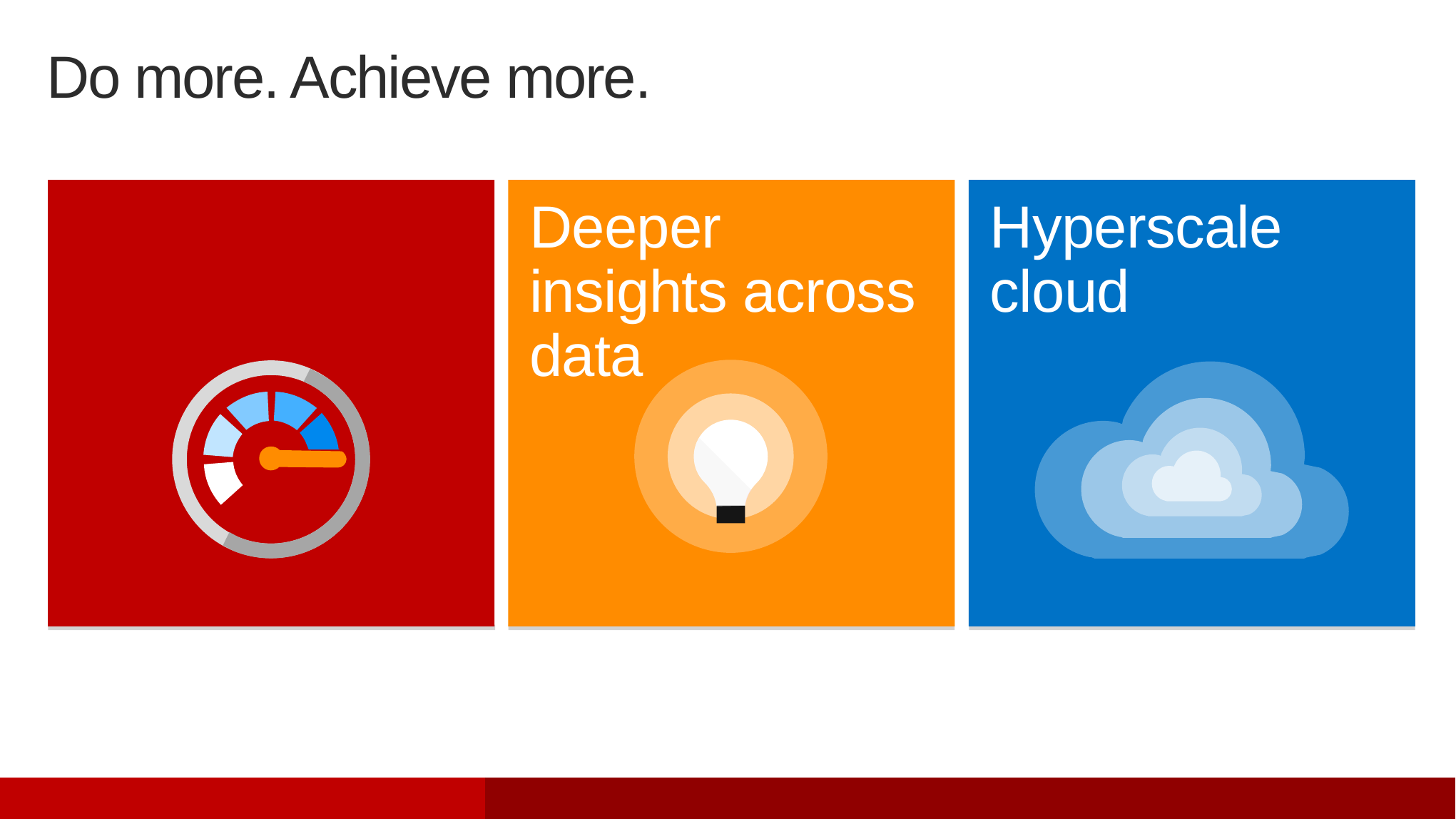

Do more. Achieve more.
Hyperscale cloud
Mission-critical performance
Deeper insights across data